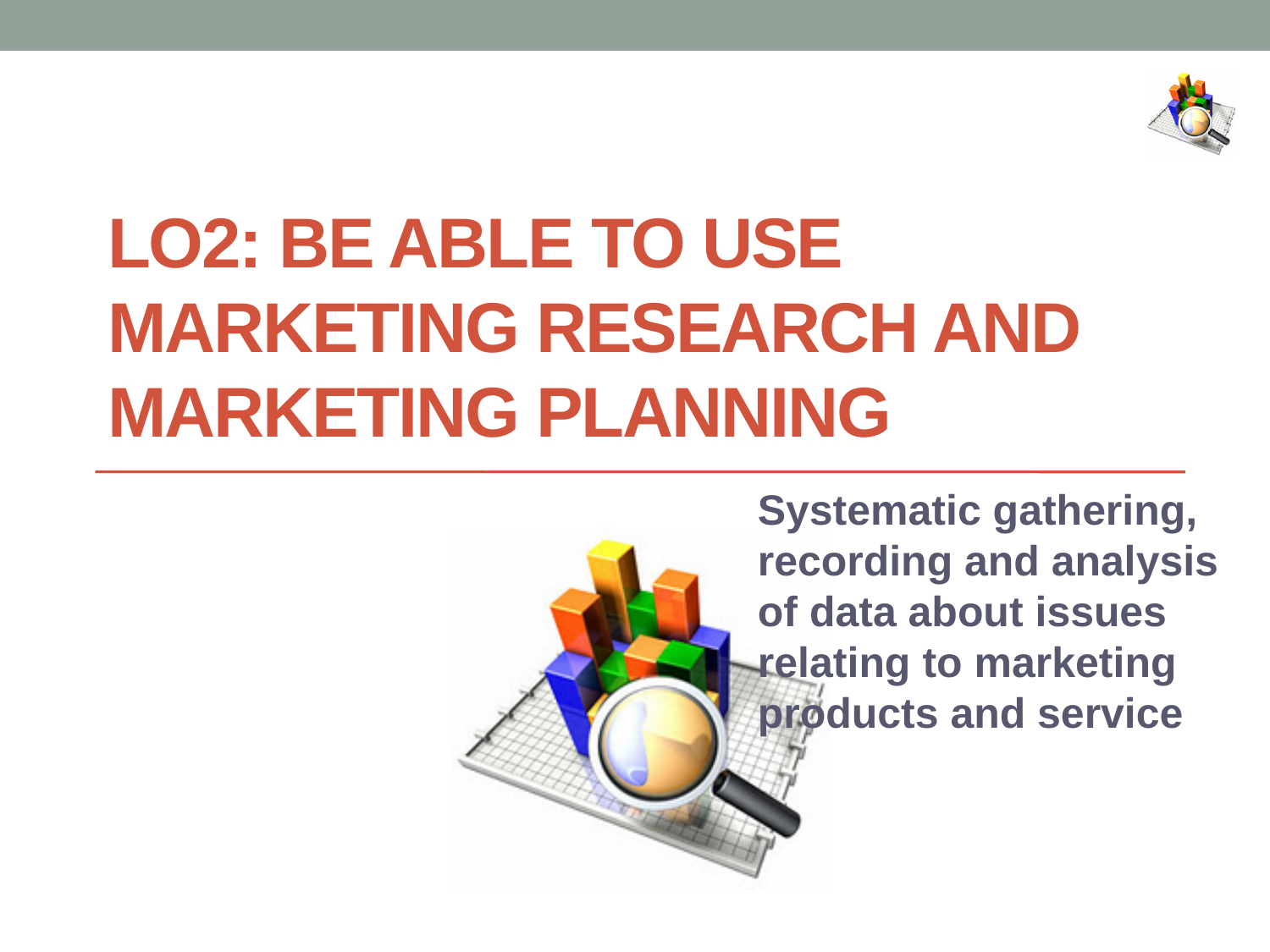

# LO2: Be able to use marketing research and marketing planning
Systematic gathering, recording and analysis of data about issues relating to marketing products and service